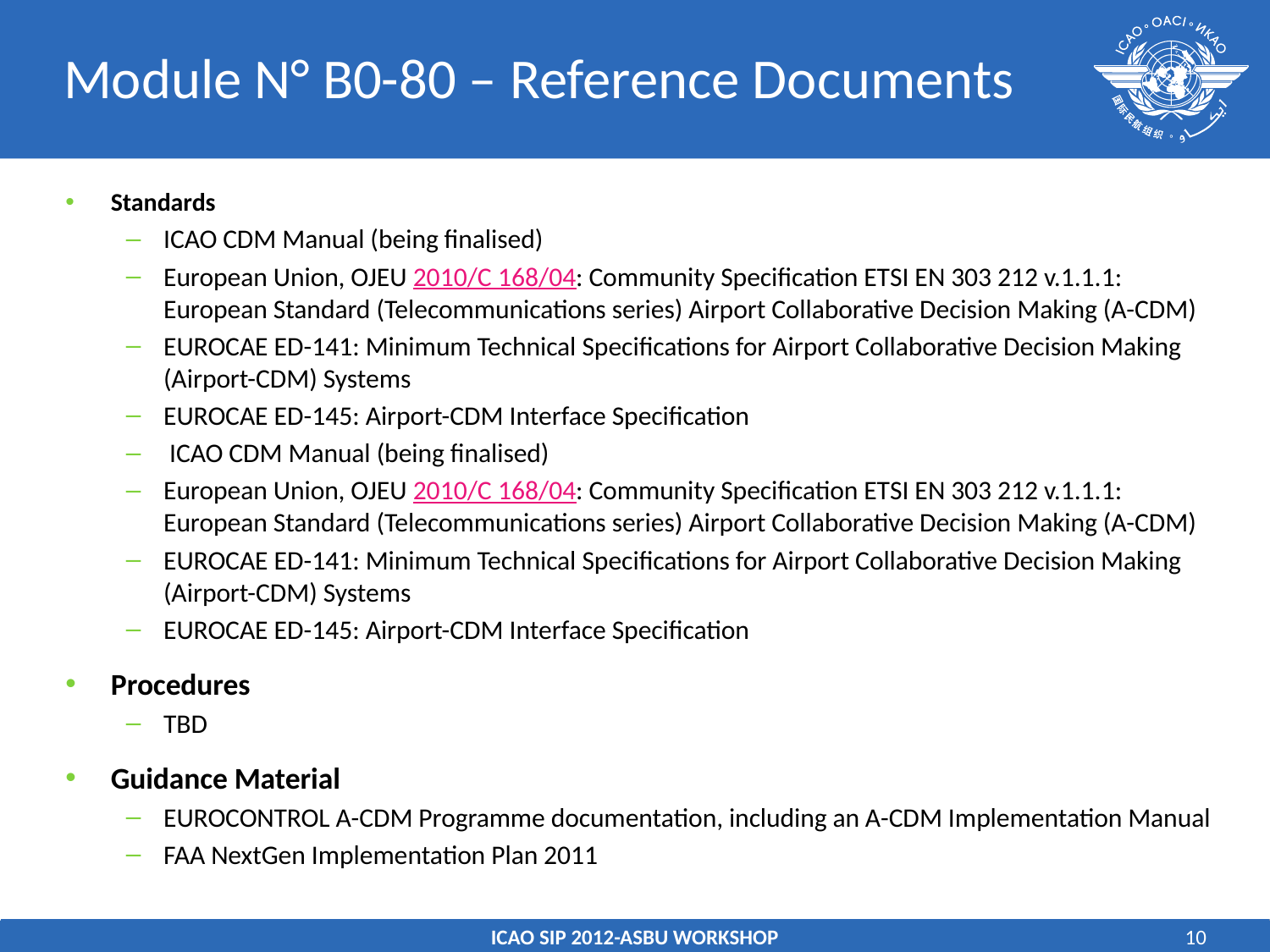

# Module N° B0-80 – Reference Documents
Standards
ICAO CDM Manual (being finalised)
European Union, OJEU 2010/C 168/04: Community Specification ETSI EN 303 212 v.1.1.1: European Standard (Telecommunications series) Airport Collaborative Decision Making (A-CDM)
EUROCAE ED-141: Minimum Technical Specifications for Airport Collaborative Decision Making (Airport-CDM) Systems
EUROCAE ED-145: Airport-CDM Interface Specification
 ICAO CDM Manual (being finalised)
European Union, OJEU 2010/C 168/04: Community Specification ETSI EN 303 212 v.1.1.1: European Standard (Telecommunications series) Airport Collaborative Decision Making (A-CDM)
EUROCAE ED-141: Minimum Technical Specifications for Airport Collaborative Decision Making (Airport-CDM) Systems
EUROCAE ED-145: Airport-CDM Interface Specification

Procedures
TBD

Guidance Material
EUROCONTROL A-CDM Programme documentation, including an A-CDM Implementation Manual
FAA NextGen Implementation Plan 2011
ICAO SIP 2012-ASBU WORKSHOP
10